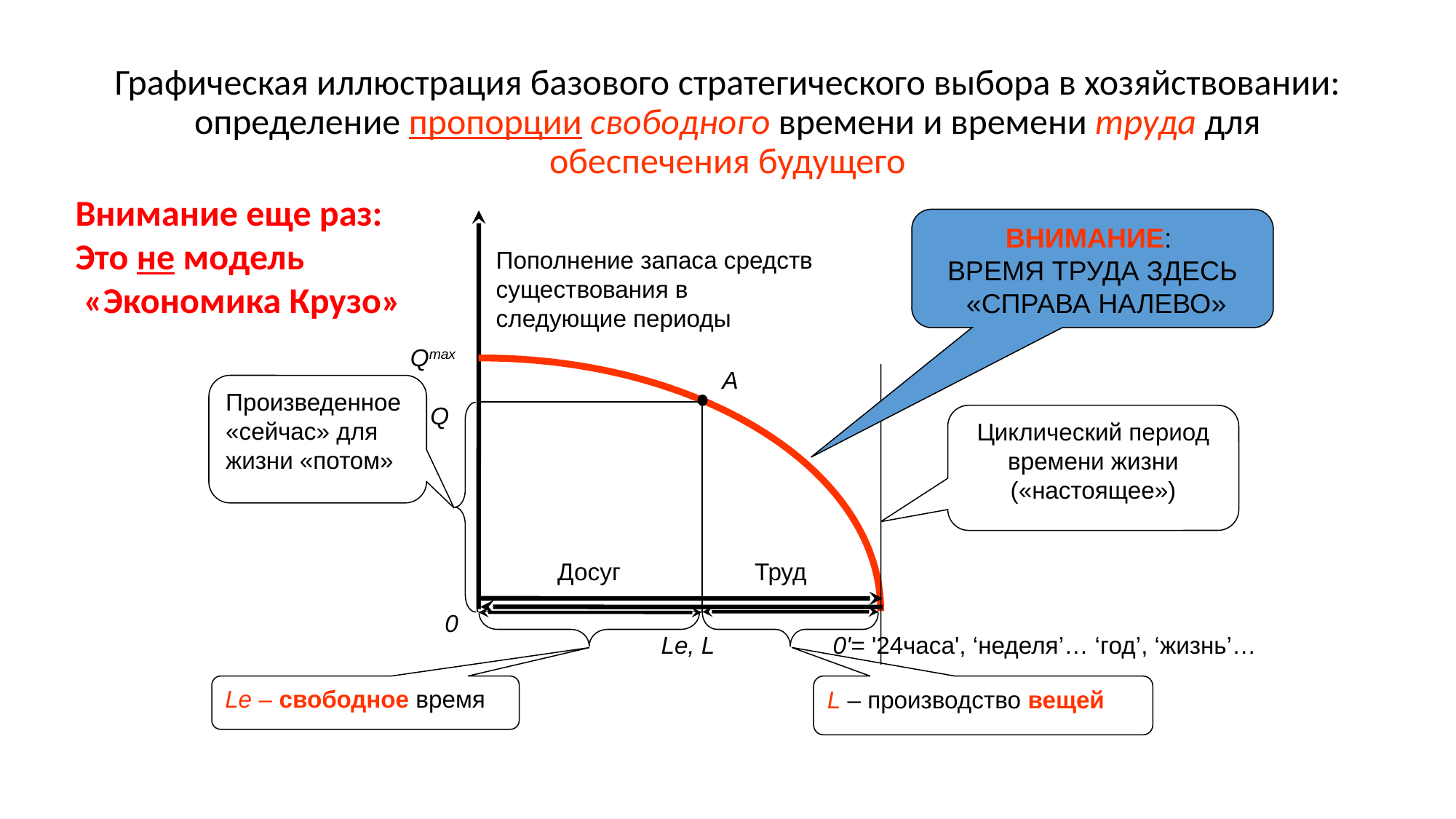

# Графическая иллюстрация базового стратегического выбора в хозяйствовании: определение пропорции свободного времени и времени труда для обеспечения будущего
Внимание еще раз:
Это не модель
 «Экономика Крузо»

ВНИМАНИЕ:
ВРЕМЯ ТРУДА ЗДЕСЬ
 «СПРАВА НАЛЕВО»

Пополнение запаса средств существования в следующие периоды
Qmax

A

Произведенное «сейчас» для жизни «потом»
Q

Циклический период времени жизни («настоящее»)

Досуг
Труд

0

Le, L
0'= '24часа', ‘неделя’… ‘год’, ‘жизнь’…

Le – свободное время
L – производство вещей